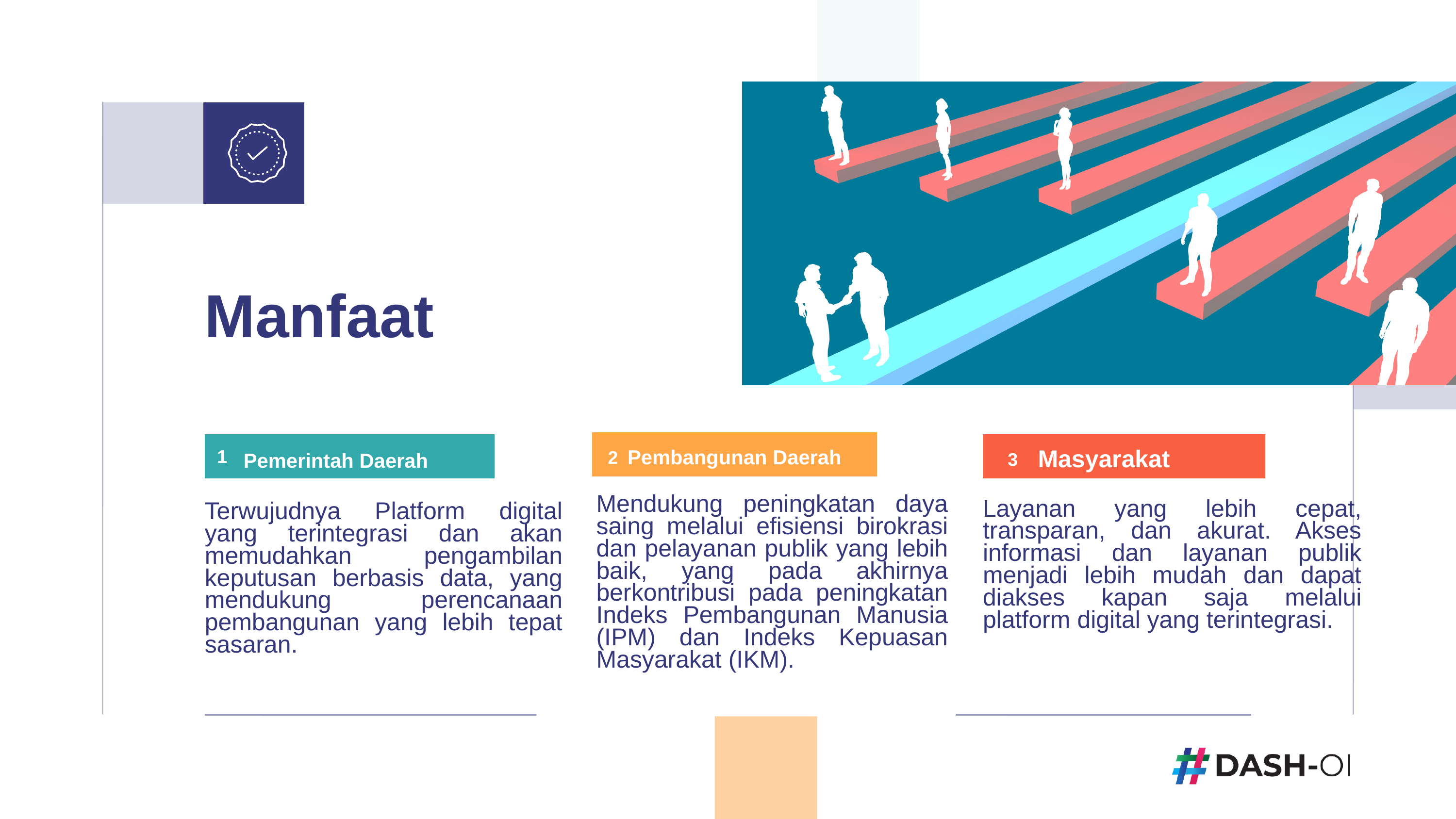

Manfaat

Pembangunan Daerah
Pemerintah Daerah
Masyarakat
1
2
3
Mendukung peningkatan daya saing melalui efisiensi birokrasi dan pelayanan publik yang lebih baik, yang pada akhirnya berkontribusi pada peningkatan Indeks Pembangunan Manusia (IPM) dan Indeks Kepuasan Masyarakat (IKM).
Layanan yang lebih cepat, transparan, dan akurat. Akses informasi dan layanan publik menjadi lebih mudah dan dapat diakses kapan saja melalui platform digital yang terintegrasi.
Terwujudnya Platform digital yang terintegrasi dan akan memudahkan pengambilan keputusan berbasis data, yang mendukung perencanaan pembangunan yang lebih tepat sasaran.